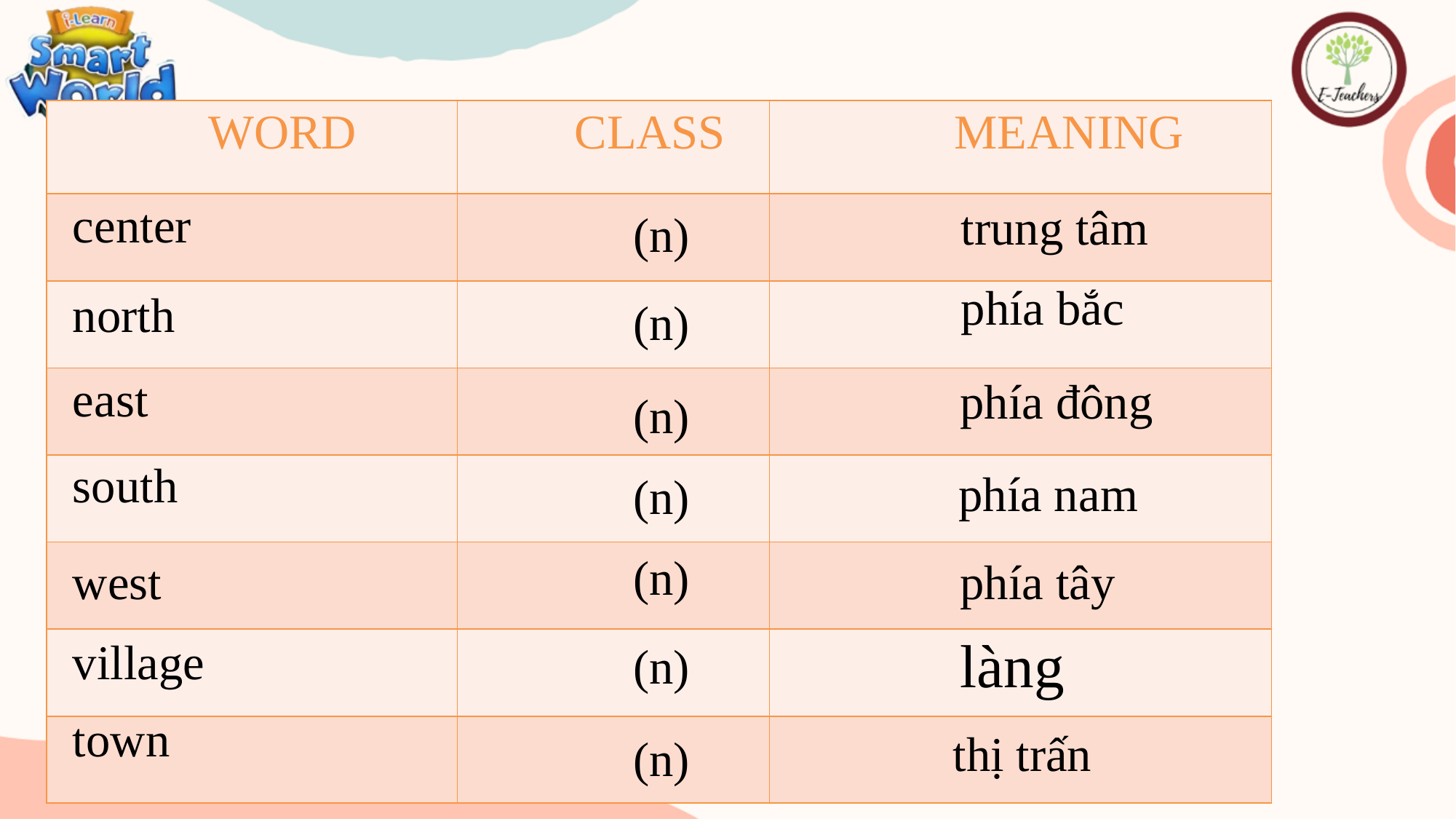

| WORD | CLASS | MEANING |
| --- | --- | --- |
|  |  |  |
|  |  |  |
|  |  |  |
|  |  |  |
|  |  |  |
|  |  |  |
|  |  |  |
 (n)
center
trung tâm
phía bắc
 (n)
north
east
phía đông
 (n)
south
 (n)
phía nam
 (n)
west
phía tây
 (n)
làng
village
town
 (n)
thị trấn